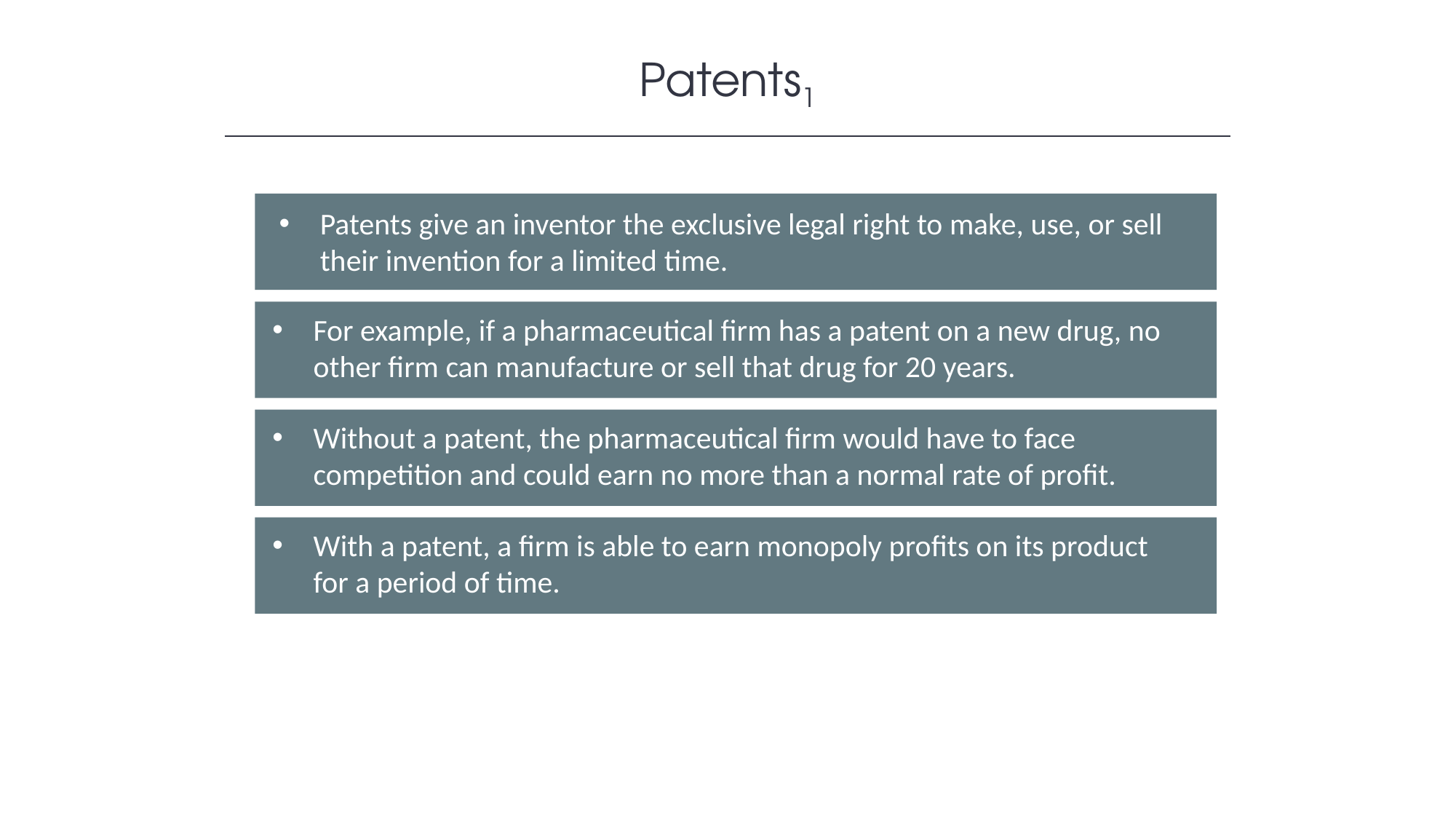

Patents1

Patents give an inventor the exclusive legal right to make, use, or sell their invention for a limited time.

For example, if a pharmaceutical firm has a patent on a new drug, no other firm can manufacture or sell that drug for 20 years.

Without a patent, the pharmaceutical firm would have to face competition and could earn no more than a normal rate of profit.

With a patent, a firm is able to earn monopoly profits on its product for a period of time.